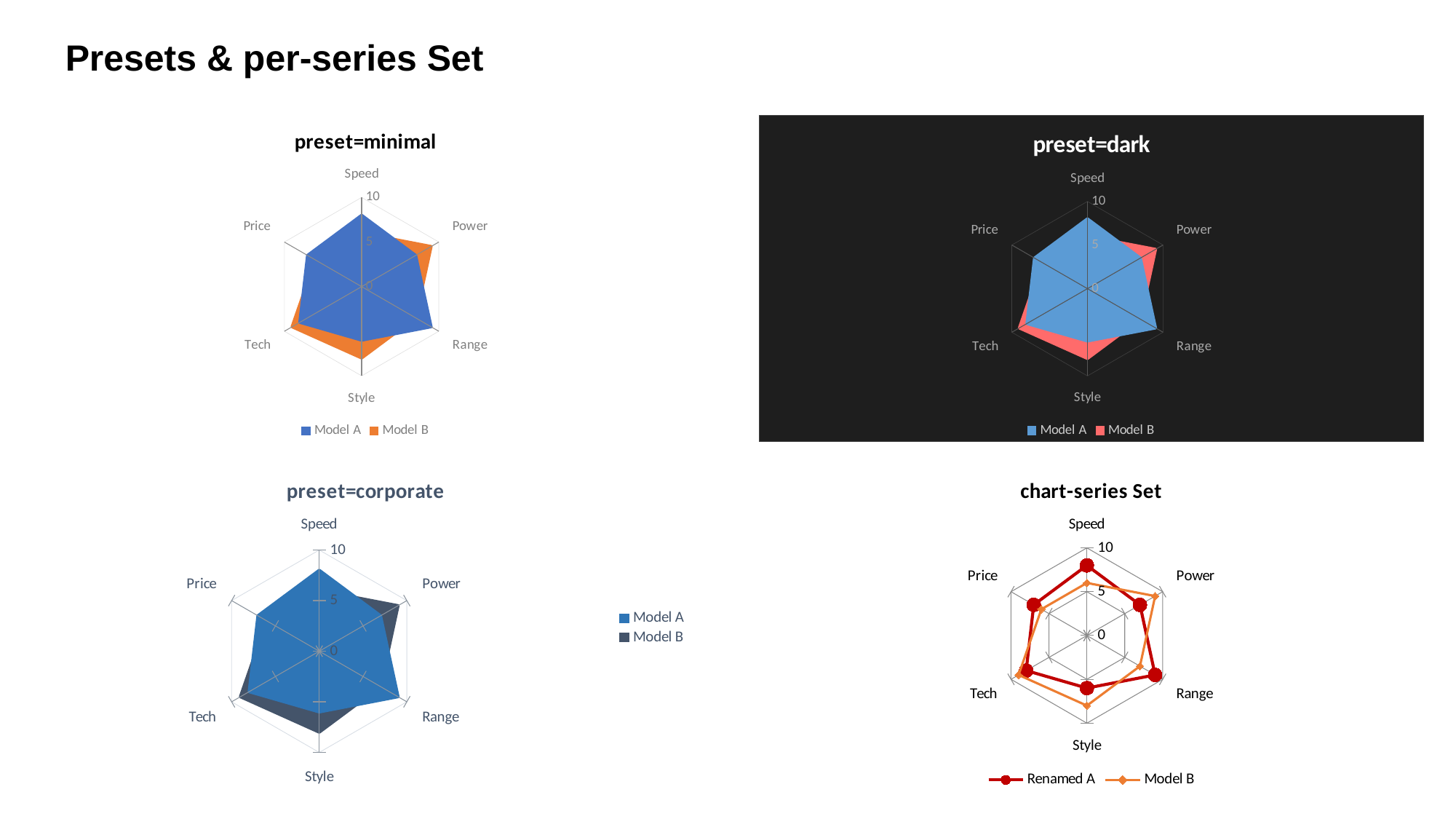

Presets & per-series Set

### Chart: preset=minimal

| Category |  |  |
|---|---|---|
| Speed | 8.0 | 6.0 |
| Power | 7.0 | 9.0 |
| Range | 9.0 | 7.0 |
| Style | 6.0 | 8.0 |
| Tech | 8.0 | 9.0 |
| Price | 7.0 | 6.0 |

### Chart: preset=dark

| Category |  |  |
|---|---|---|
| Speed | 8.0 | 6.0 |
| Power | 7.0 | 9.0 |
| Range | 9.0 | 7.0 |
| Style | 6.0 | 8.0 |
| Tech | 8.0 | 9.0 |
| Price | 7.0 | 6.0 |

### Chart: preset=corporate

| Category |  |  |
|---|---|---|
| Speed | 8.0 | 6.0 |
| Power | 7.0 | 9.0 |
| Range | 9.0 | 7.0 |
| Style | 6.0 | 8.0 |
| Tech | 8.0 | 9.0 |
| Price | 7.0 | 6.0 |

### Chart: chart-series Set

| Category |  |  |
|---|---|---|
| Speed | 8.0 | 6.0 |
| Power | 7.0 | 9.0 |
| Range | 9.0 | 7.0 |
| Style | 6.0 | 8.0 |
| Tech | 8.0 | 9.0 |
| Price | 7.0 | 6.0 |